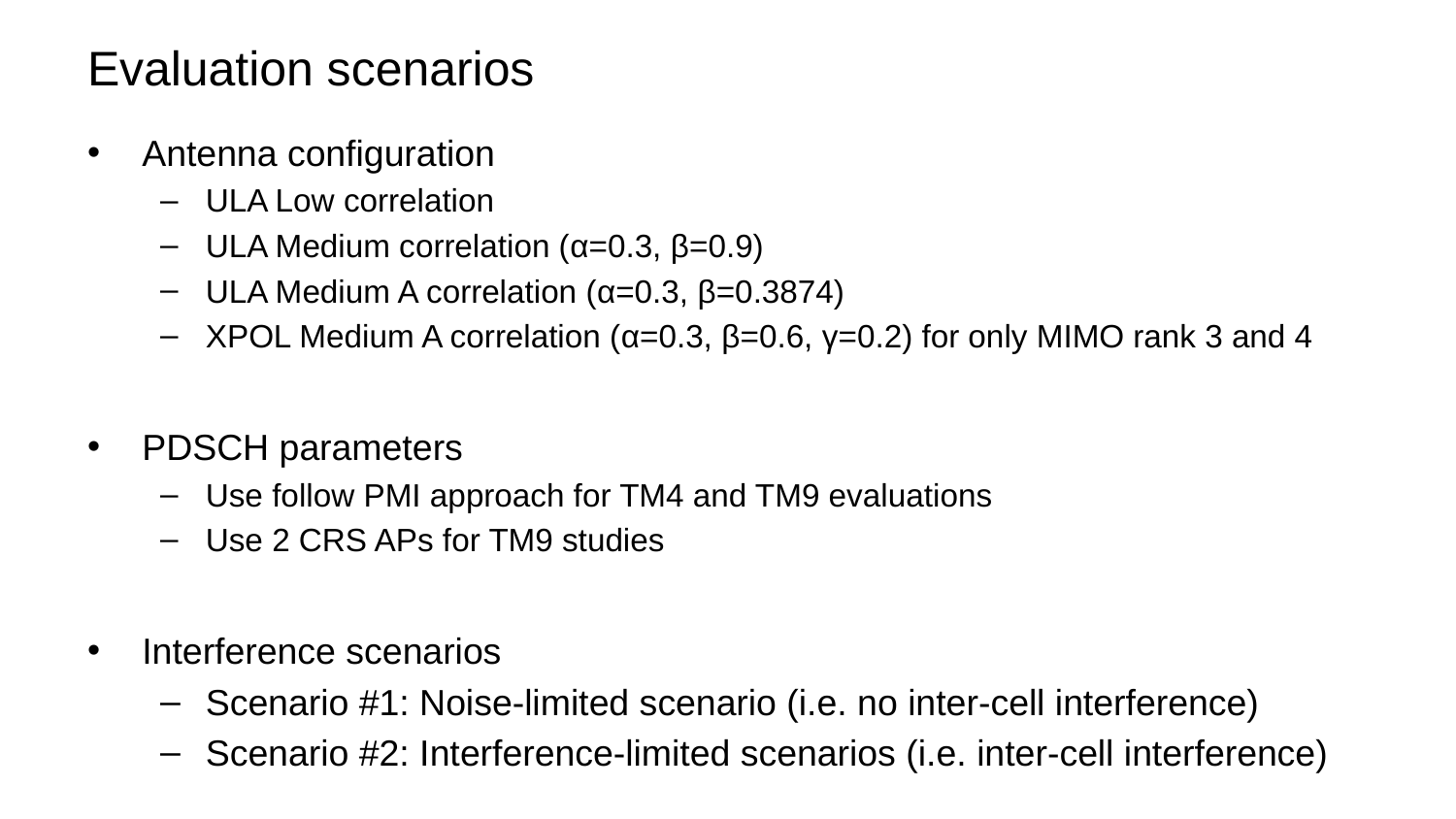

# Evaluation scenarios
Antenna configuration
ULA Low correlation
ULA Medium correlation (α=0.3, β=0.9)
ULA Medium A correlation (α=0.3, β=0.3874)
XPOL Medium A correlation (α=0.3, β=0.6, γ=0.2) for only MIMO rank 3 and 4

PDSCH parameters
Use follow PMI approach for TM4 and TM9 evaluations
Use 2 CRS APs for TM9 studies

Interference scenarios
Scenario #1: Noise-limited scenario (i.e. no inter-cell interference)
Scenario #2: Interference-limited scenarios (i.e. inter-cell interference)